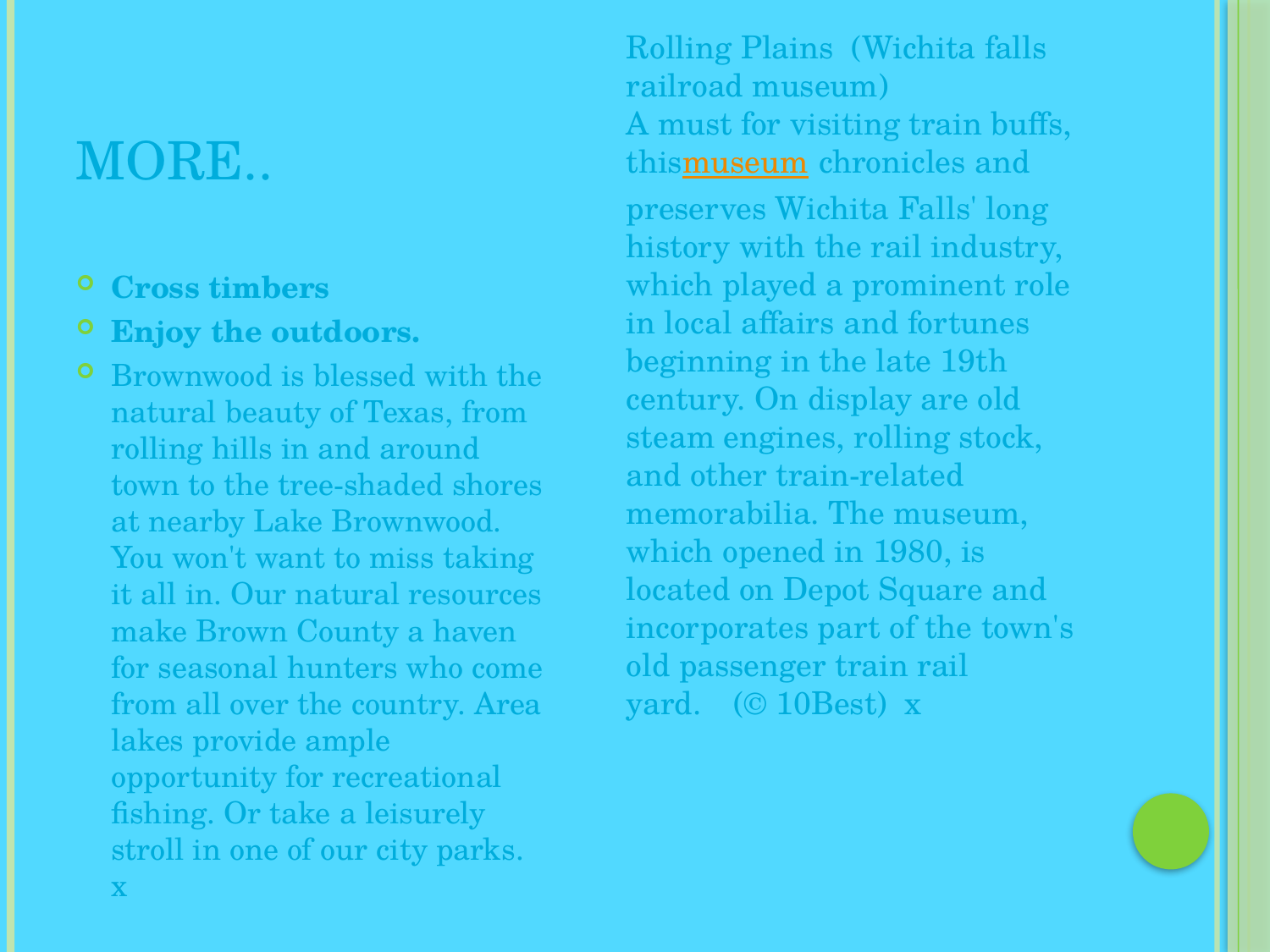

Rolling Plains  (Wichita falls railroad museum)
A must for visiting train buffs, thismuseum chronicles and preserves Wichita Falls' long history with the rail industry, which played a prominent role in local affairs and fortunes beginning in the late 19th century. On display are old steam engines, rolling stock, and other train-related memorabilia. The museum, which opened in 1980, is located on Depot Square and incorporates part of the town's old passenger train rail yard.   (© 10Best)  x
# More..
Cross timbers
Enjoy the outdoors.
Brownwood is blessed with the natural beauty of Texas, from rolling hills in and around town to the tree-shaded shores at nearby Lake Brownwood. You won't want to miss taking it all in. Our natural resources make Brown County a haven for seasonal hunters who come from all over the country. Area lakes provide ample opportunity for recreational fishing. Or take a leisurely stroll in one of our city parks. x